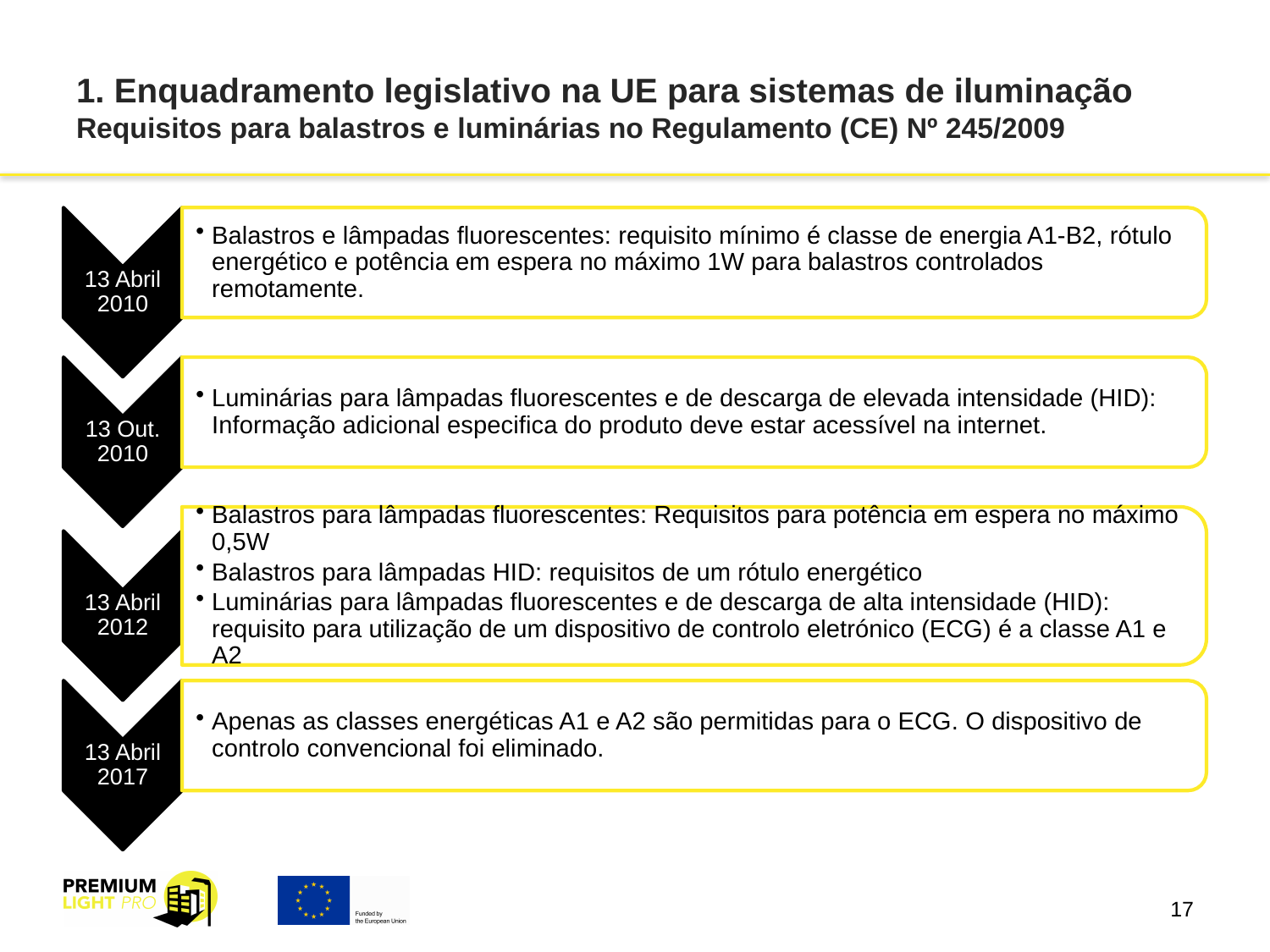

# 1. Enquadramento legislativo na UE para sistemas de iluminação Requisitos para balastros e luminárias no Regulamento (CE) Nº 245/2009
13 Abril
2010
Balastros e lâmpadas fluorescentes: requisito mínimo é classe de energia A1-B2, rótulo energético e potência em espera no máximo 1W para balastros controlados remotamente.
13 Out. 2010
Luminárias para lâmpadas fluorescentes e de descarga de elevada intensidade (HID): Informação adicional especifica do produto deve estar acessível na internet.
13 Abril
2012
Balastros para lâmpadas fluorescentes: Requisitos para potência em espera no máximo 0,5W
Balastros para lâmpadas HID: requisitos de um rótulo energético
Luminárias para lâmpadas fluorescentes e de descarga de alta intensidade (HID): requisito para utilização de um dispositivo de controlo eletrónico (ECG) é a classe A1 e A2
13 Abril
2017
Apenas as classes energéticas A1 e A2 são permitidas para o ECG. O dispositivo de controlo convencional foi eliminado.